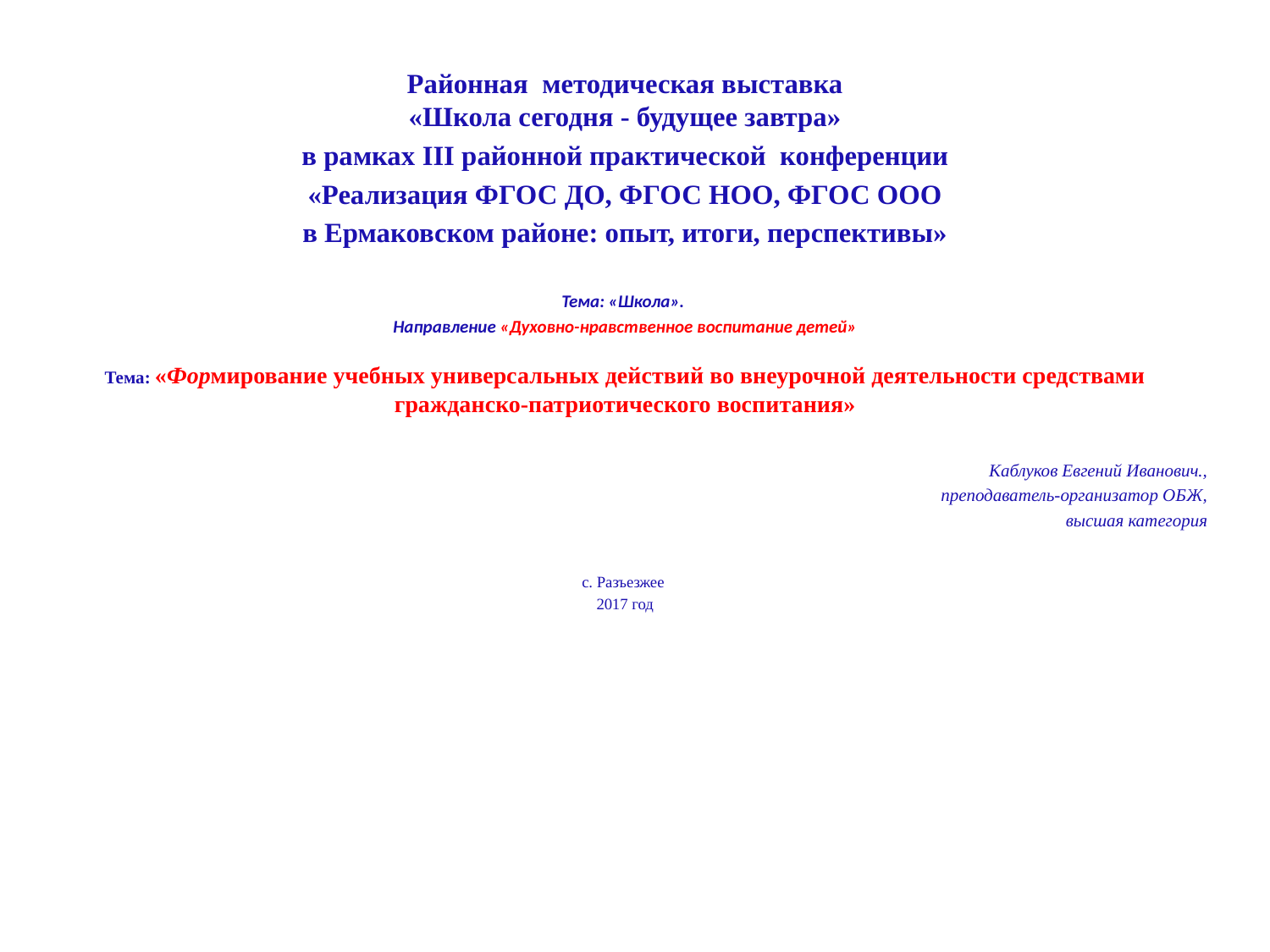

#
Районная  методическая выставка
«Школа сегодня - будущее завтра»
в рамках III районной практической  конференции
«Реализация ФГОС ДО, ФГОС НОО, ФГОС ООО
в Ермаковском районе: опыт, итоги, перспективы»

Тема: «Школа».
Направление «Духовно-нравственное воспитание детей»

Тема: «Формирование учебных универсальных действий во внеурочной деятельности средствами гражданско-патриотического воспитания»

Каблуков Евгений Иванович.,
преподаватель-организатор ОБЖ,
высшая категория

с. Разъезжее
2017 год